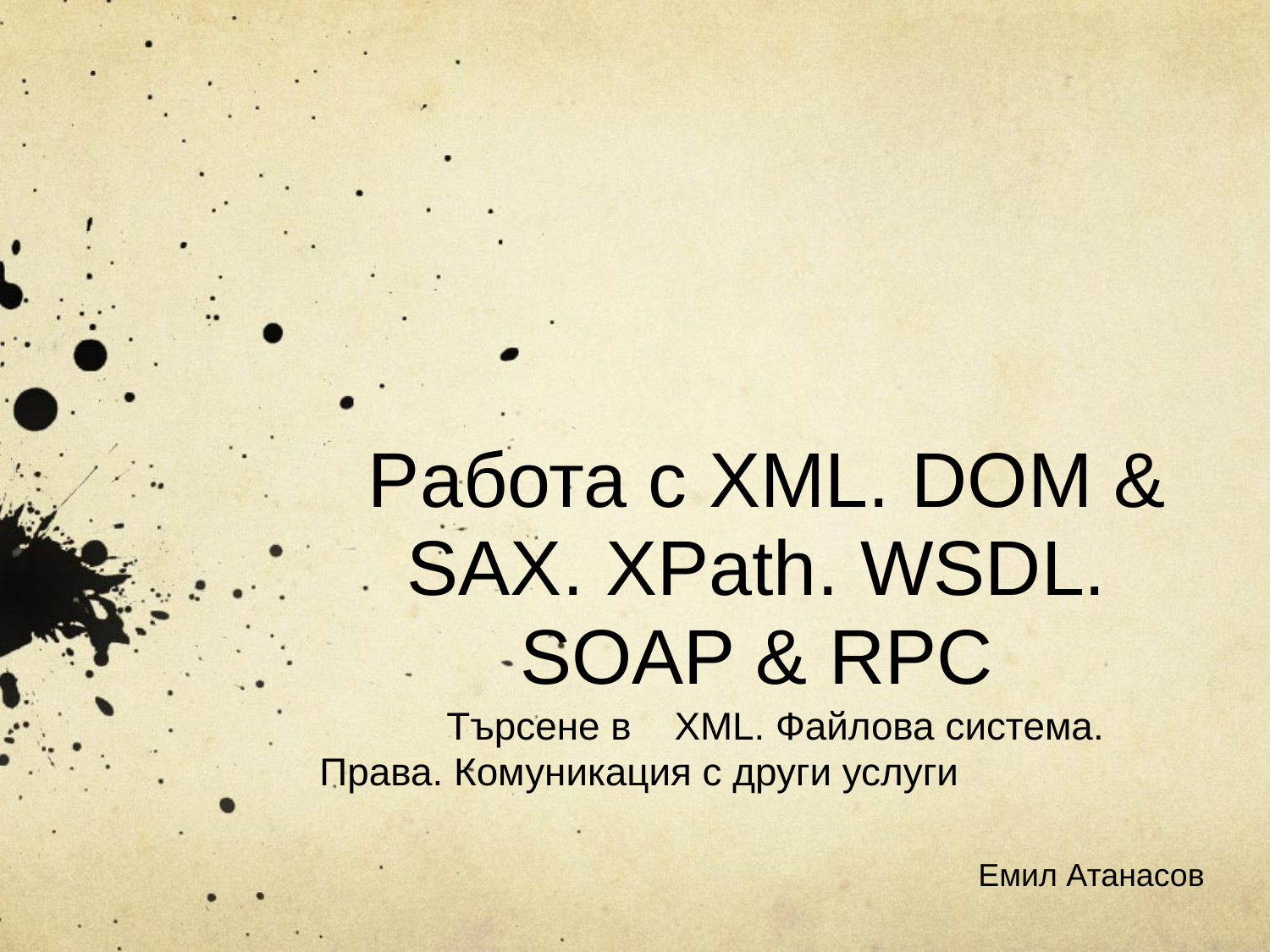

# Работа с XML. DOM & SAX. XPath. WSDL. SOAP & RPC
	Търсене в    XML. Файлова система. Права. Комуникация с други услуги
Емил Атанасов